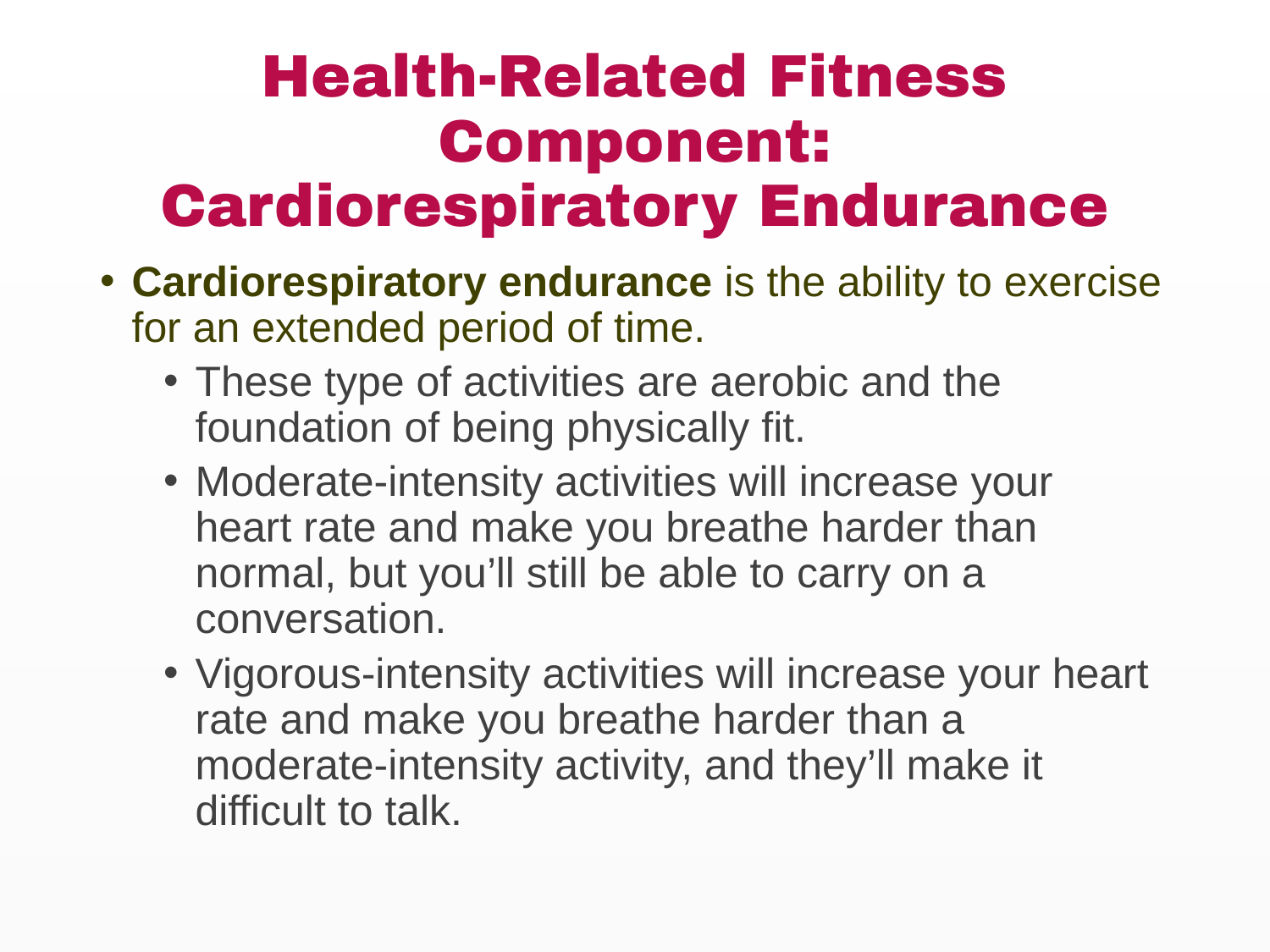

# Health-Related Fitness Component: Cardiorespiratory Endurance
Cardiorespiratory endurance is the ability to exercise for an extended period of time.
These type of activities are aerobic and the foundation of being physically fit.
Moderate-intensity activities will increase your heart rate and make you breathe harder than normal, but you’ll still be able to carry on a conversation.
Vigorous-intensity activities will increase your heart rate and make you breathe harder than a moderate-intensity activity, and they’ll make it difficult to talk.